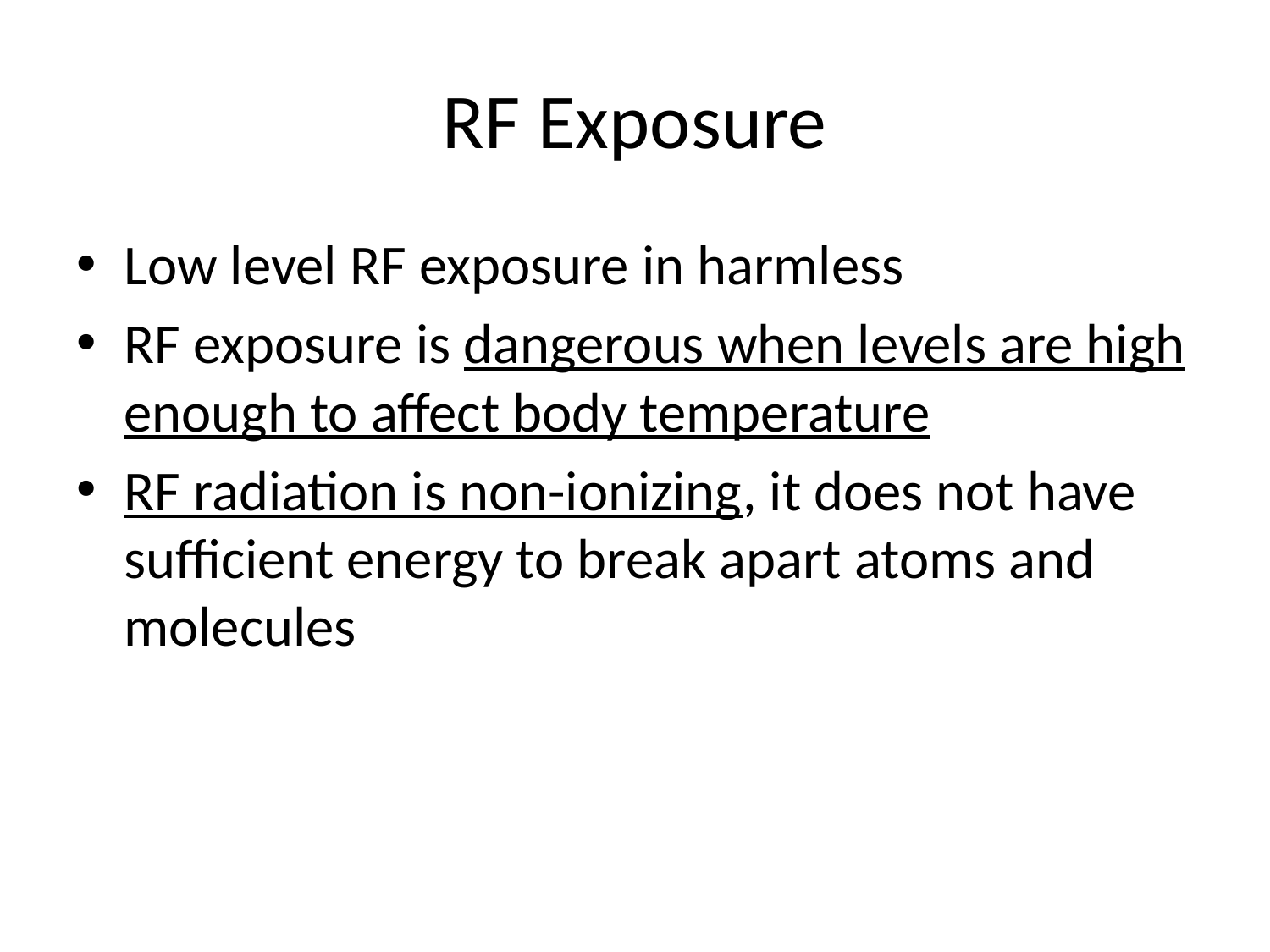

# RF Exposure
Low level RF exposure in harmless
RF exposure is dangerous when levels are high enough to affect body temperature
RF radiation is non-ionizing, it does not have sufficient energy to break apart atoms and molecules